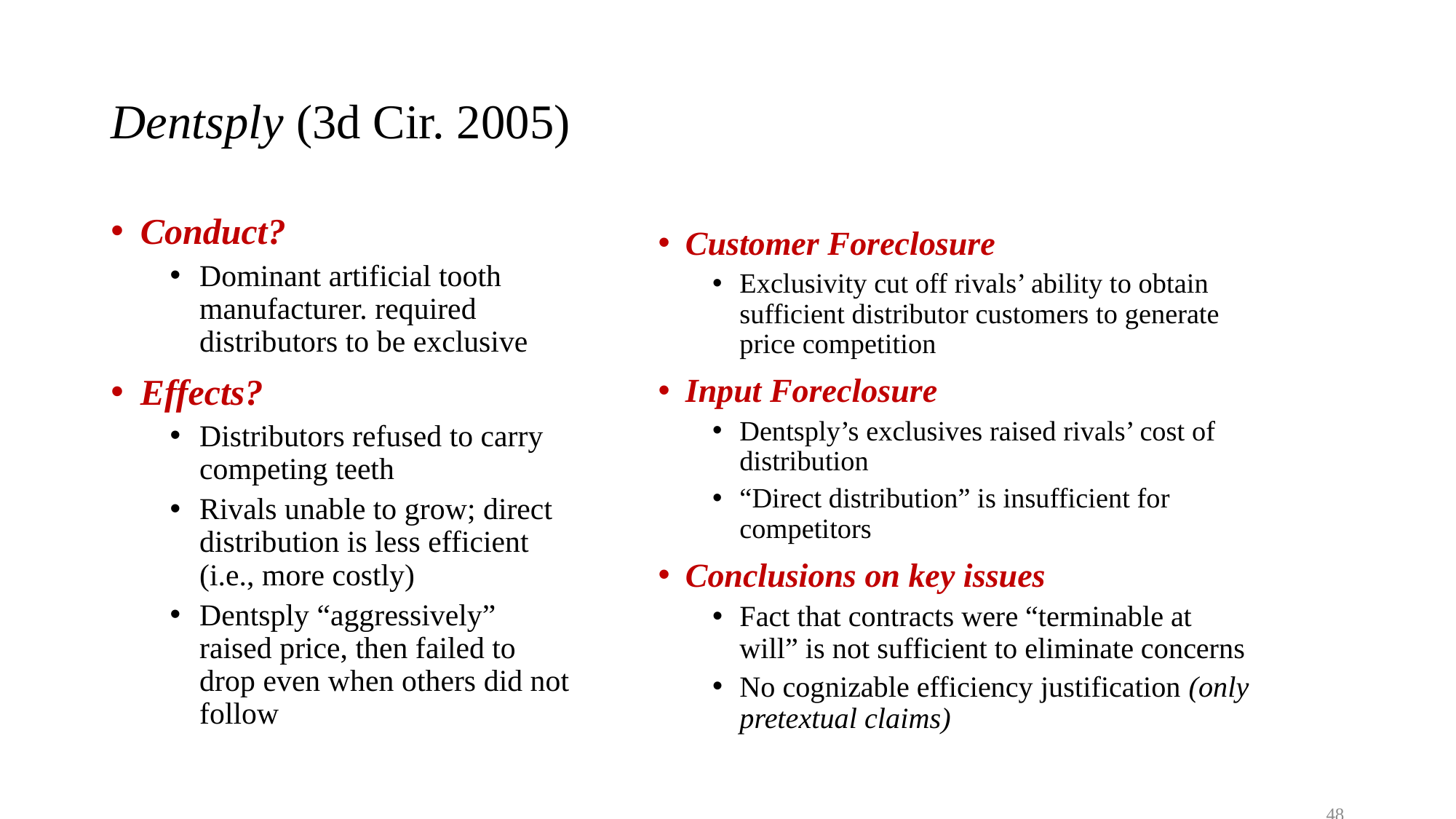

# Dentsply (3d Cir. 2005)
Conduct?
Dominant artificial tooth manufacturer. required distributors to be exclusive
Effects?
Distributors refused to carry competing teeth
Rivals unable to grow; direct distribution is less efficient
(i.e., more costly)
Dentsply “aggressively” raised price, then failed to drop even when others did not follow
Customer Foreclosure
Exclusivity cut off rivals’ ability to obtain sufficient distributor customers to generate price competition
Input Foreclosure
Dentsply’s exclusives raised rivals’ cost of distribution
“Direct distribution” is insufficient for competitors
Conclusions on key issues
Fact that contracts were “terminable at will” is not sufficient to eliminate concerns
No cognizable efficiency justification (only pretextual claims)

48